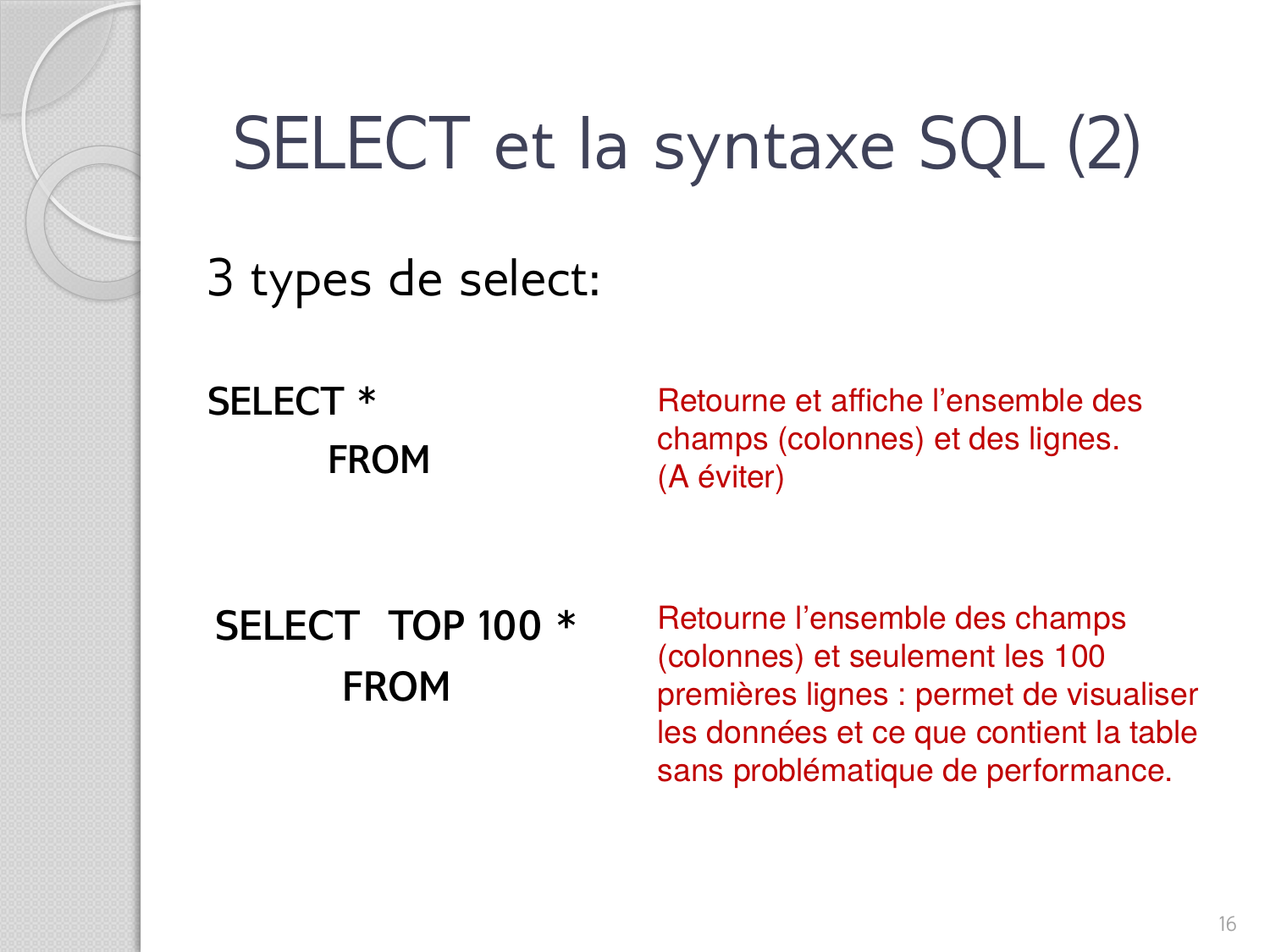

SELECT et la syntaxe SQL (2)
3 types de select:

SELECT *
	FROM

Retourne et affiche l’ensemble des champs (colonnes) et des lignes.
(A éviter)
SELECT  TOP 100 *
	FROM

Retourne l’ensemble des champs (colonnes) et seulement les 100 premières lignes : permet de visualiser les données et ce que contient la table sans problématique de performance.
16